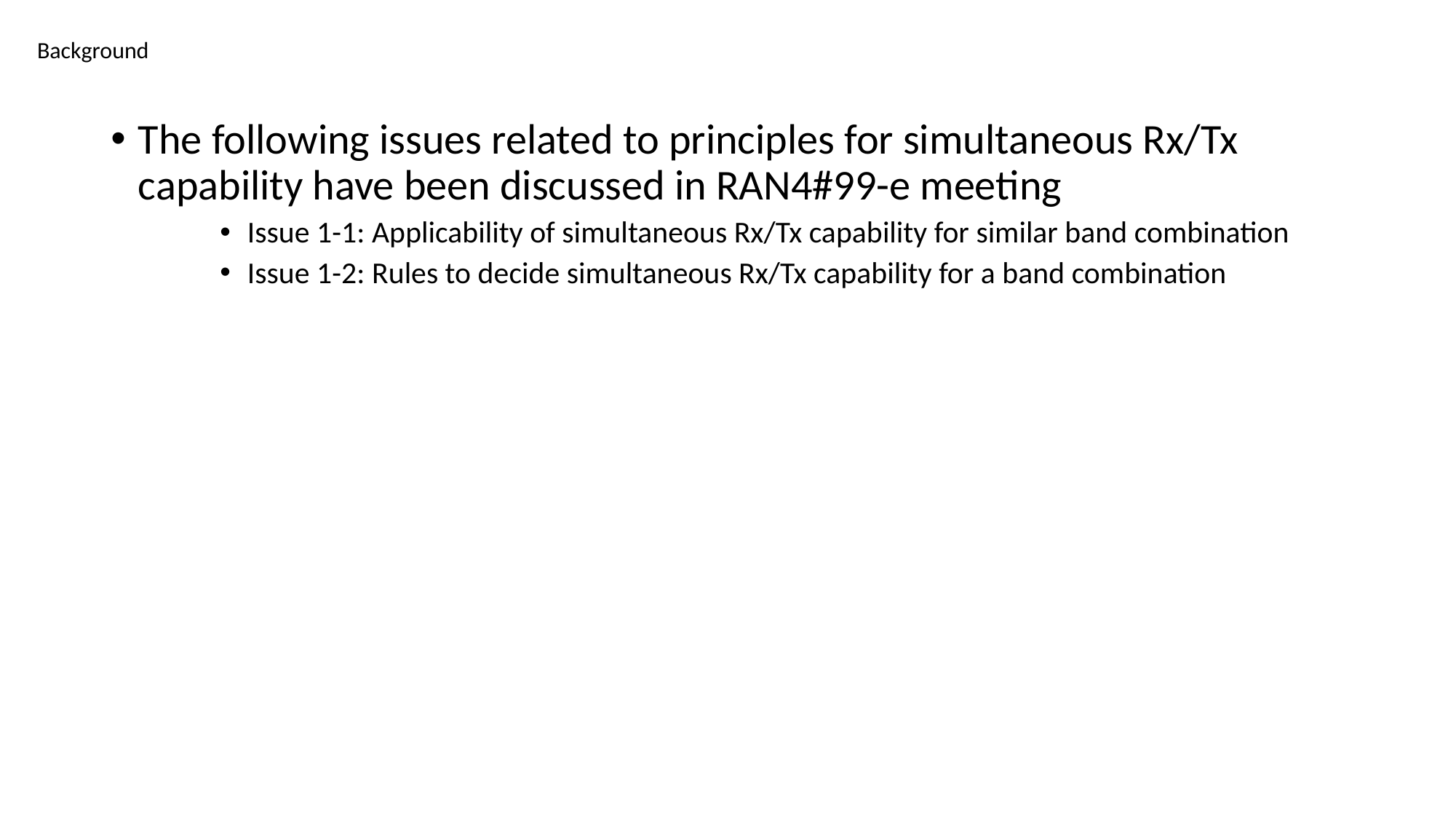

# Background
The following issues related to principles for simultaneous Rx/Tx capability have been discussed in RAN4#99-e meeting
Issue 1-1: Applicability of simultaneous Rx/Tx capability for similar band combination
Issue 1-2: Rules to decide simultaneous Rx/Tx capability for a band combination